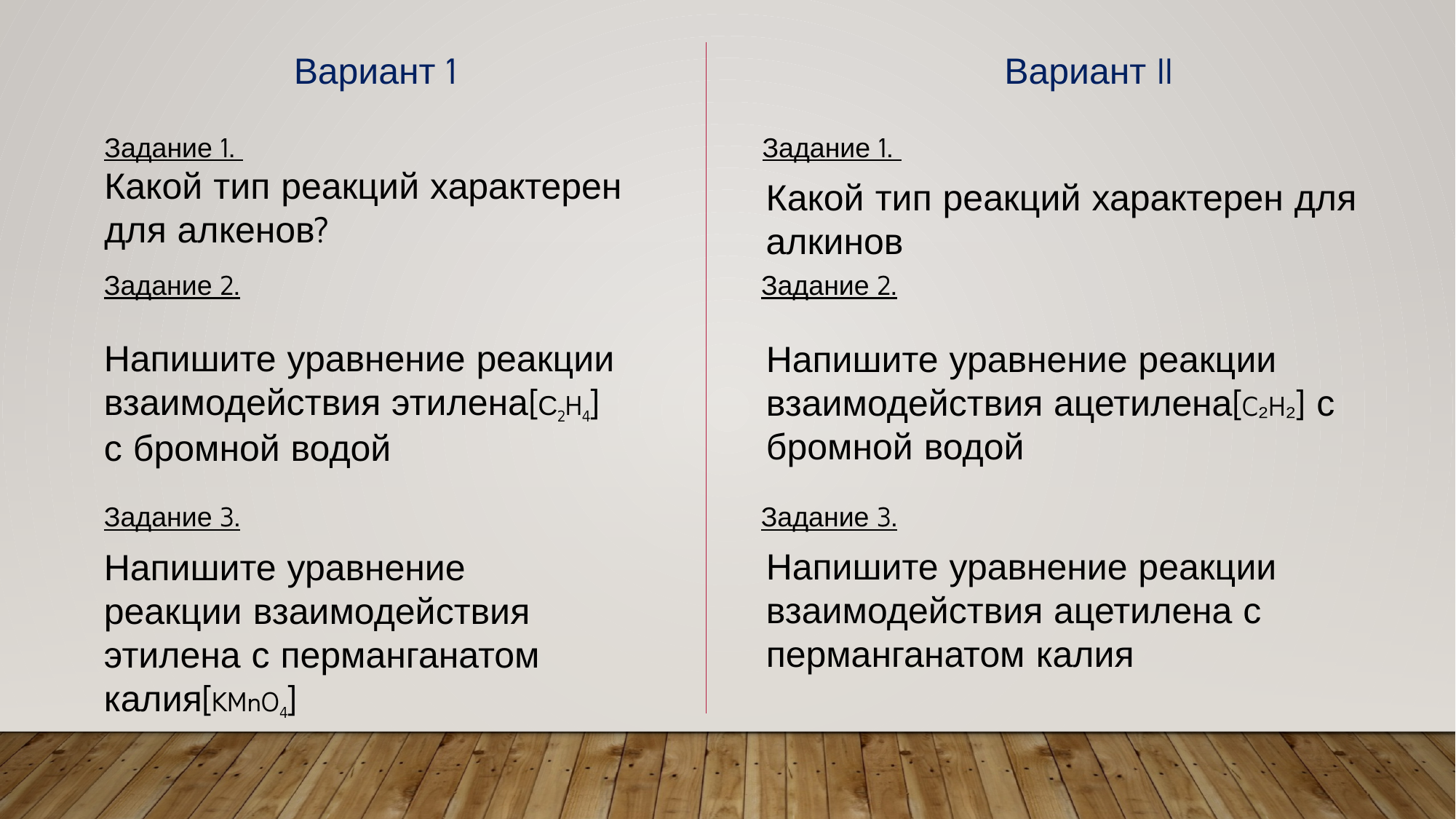

Вариант 1
Вариант II
Задание 1.
Какой тип реакций характерен для алкенов?
Задание 1.
Какой тип реакций характерен для алкинов
Задание 2.
Задание 2.
Напишите уравнение реакции взаимодействия этилена[С2H4] с бромной водой
Напишите уравнение реакции взаимодействия ацетилена[C₂H₂] с бромной водой
Задание 3.
Задание 3.
Напишите уравнение реакции взаимодействия ацетилена с перманганатом калия
Напишите уравнение реакции взаимодействия этилена с перманганатом калия[KMnO4]